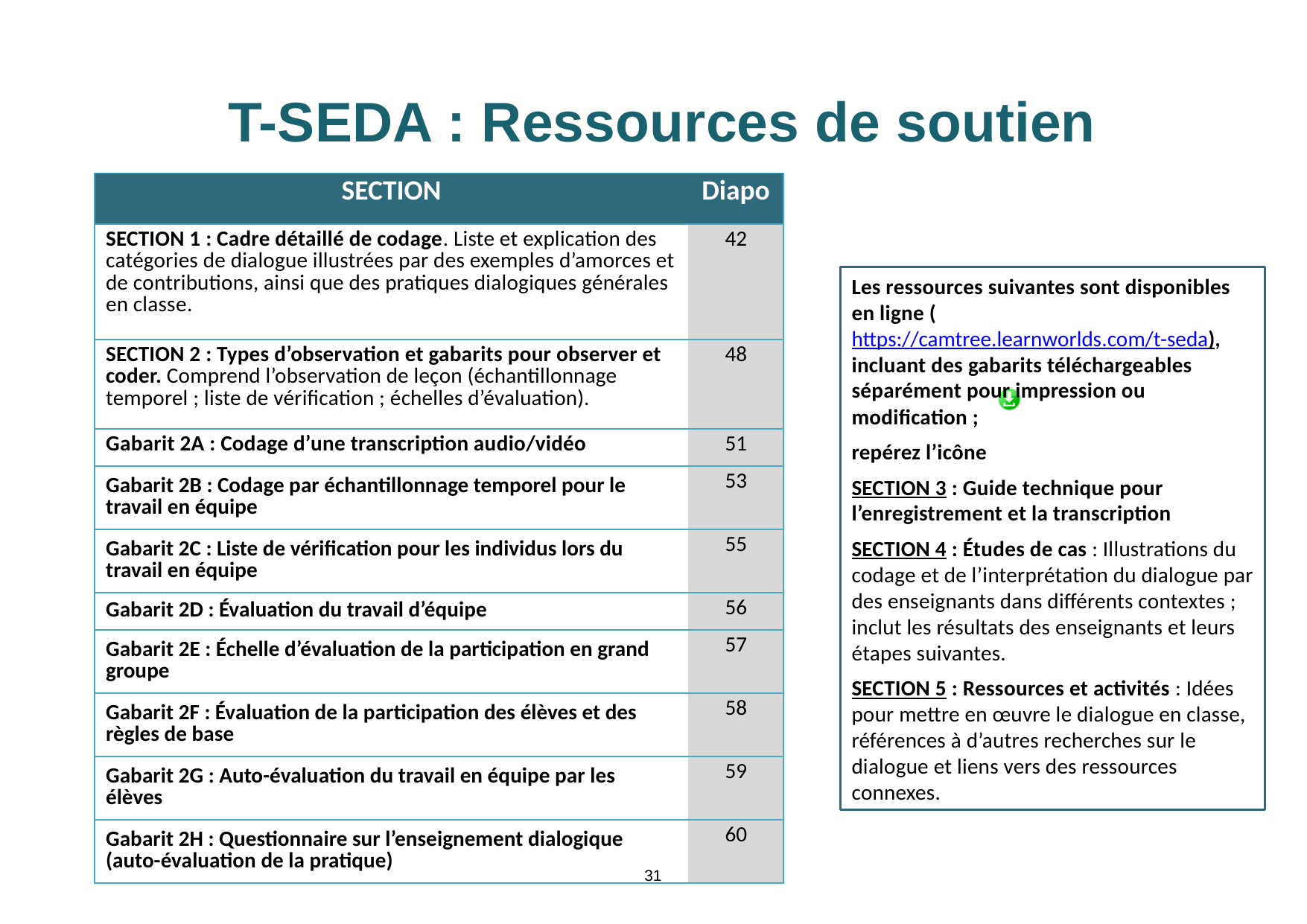

# T-SEDA : Ressources de soutien
| SECTION | Diapo |
| --- | --- |
| SECTION 1 : Cadre détaillé de codage. Liste et explication des catégories de dialogue illustrées par des exemples d’amorces et de contributions, ainsi que des pratiques dialogiques générales en classe. | 42 |
| SECTION 2 : Types d’observation et gabarits pour observer et coder. Comprend l’observation de leçon (échantillonnage temporel ; liste de vérification ; échelles d’évaluation). | 48 |
| Gabarit 2A : Codage d’une transcription audio/vidéo | 51 |
| Gabarit 2B : Codage par échantillonnage temporel pour le travail en équipe | 53 |
| Gabarit 2C : Liste de vérification pour les individus lors du travail en équipe | 55 |
| Gabarit 2D : Évaluation du travail d’équipe | 56 |
| Gabarit 2E : Échelle d’évaluation de la participation en grand groupe | 57 |
| Gabarit 2F : Évaluation de la participation des élèves et des règles de base | 58 |
| Gabarit 2G : Auto-évaluation du travail en équipe par les élèves | 59 |
| Gabarit 2H : Questionnaire sur l’enseignement dialogique (auto-évaluation de la pratique) | 60 |
Les ressources suivantes sont disponibles en ligne (https://camtree.learnworlds.com/t-seda), incluant des gabarits téléchargeables séparément pour impression ou modification ;
repérez l’icône
SECTION 3 : Guide technique pour l’enregistrement et la transcription
SECTION 4 : Études de cas : Illustrations du codage et de l’interprétation du dialogue par des enseignants dans différents contextes ; inclut les résultats des enseignants et leurs étapes suivantes.
SECTION 5 : Ressources et activités : Idées pour mettre en œuvre le dialogue en classe, références à d’autres recherches sur le dialogue et liens vers des ressources connexes.

31